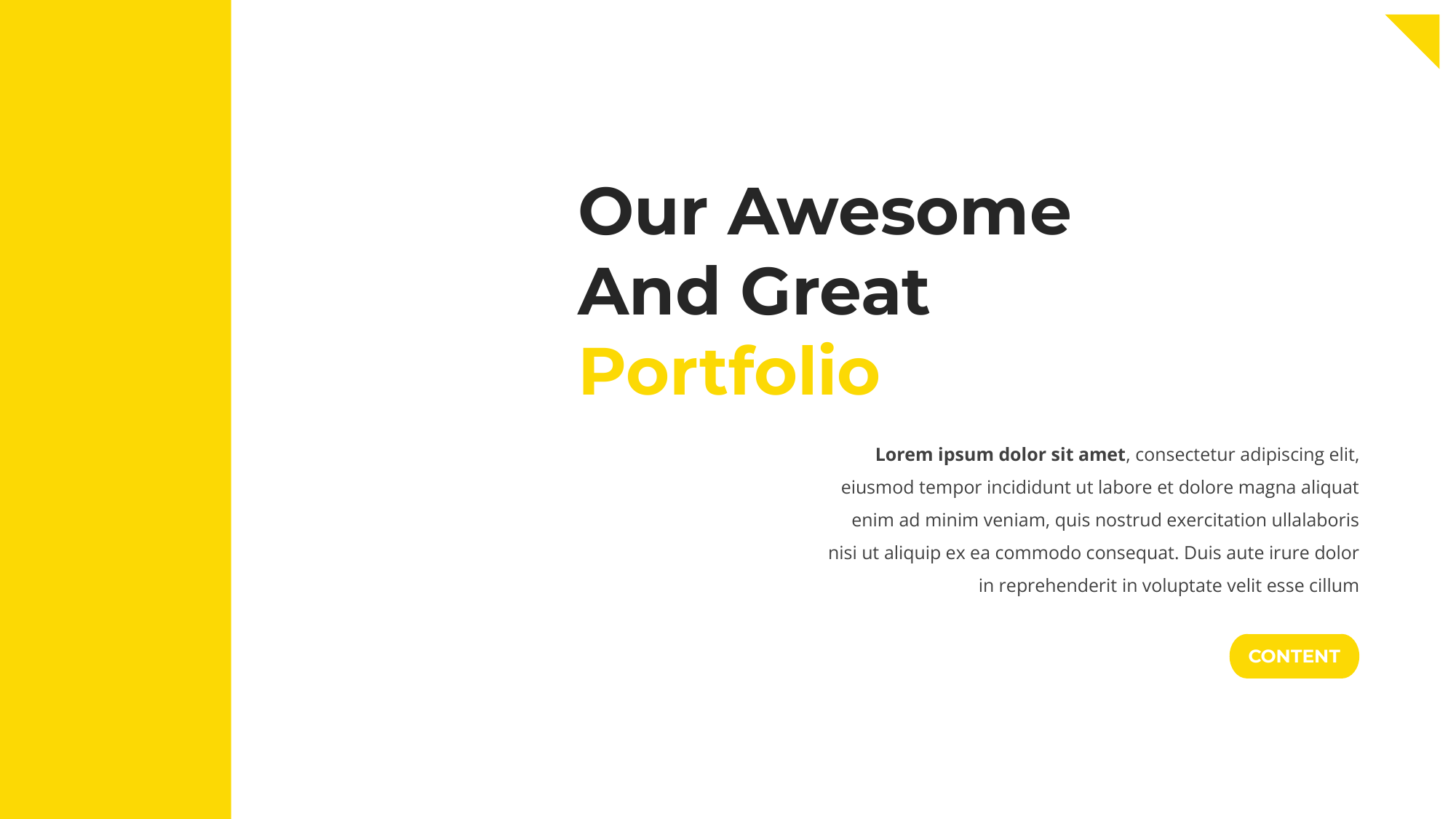

Our Awesome And Great Portfolio

Lorem ipsum dolor sit amet, consectetur adipiscing elit, eiusmod tempor incididunt ut labore et dolore magna aliquat enim ad minim veniam, quis nostrud exercitation ullalaboris nisi ut aliquip ex ea commodo consequat. Duis aute irure dolor in reprehenderit in voluptate velit esse cillum

CONTENT